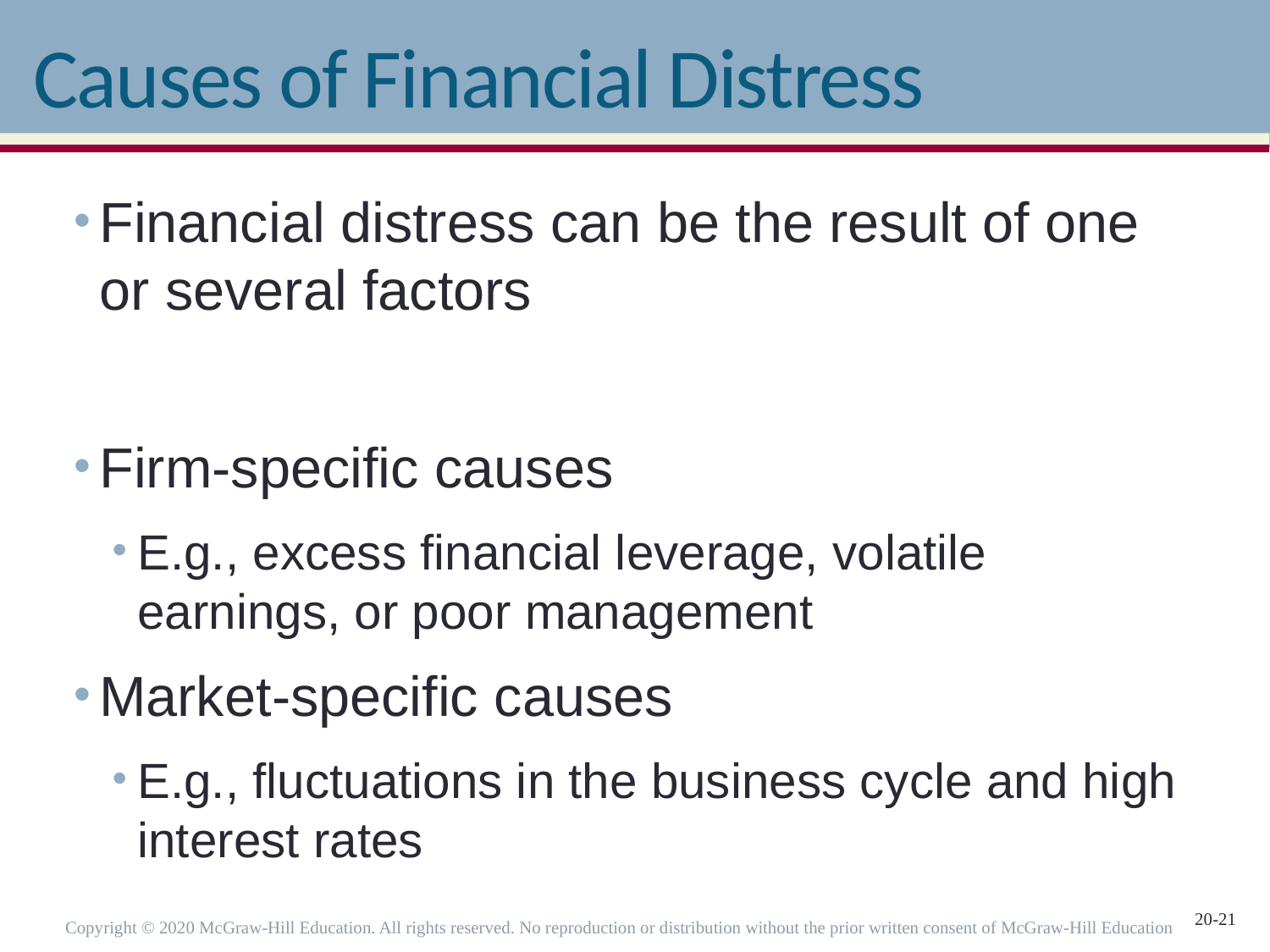

# Causes of Financial Distress
Financial distress can be the result of one or several factors

Firm-specific causes
E.g., excess financial leverage, volatile earnings, or poor management
Market-specific causes
E.g., fluctuations in the business cycle and high interest rates
Copyright © 2020 McGraw-Hill Education. All rights reserved. No reproduction or distribution without the prior written consent of McGraw-Hill Education